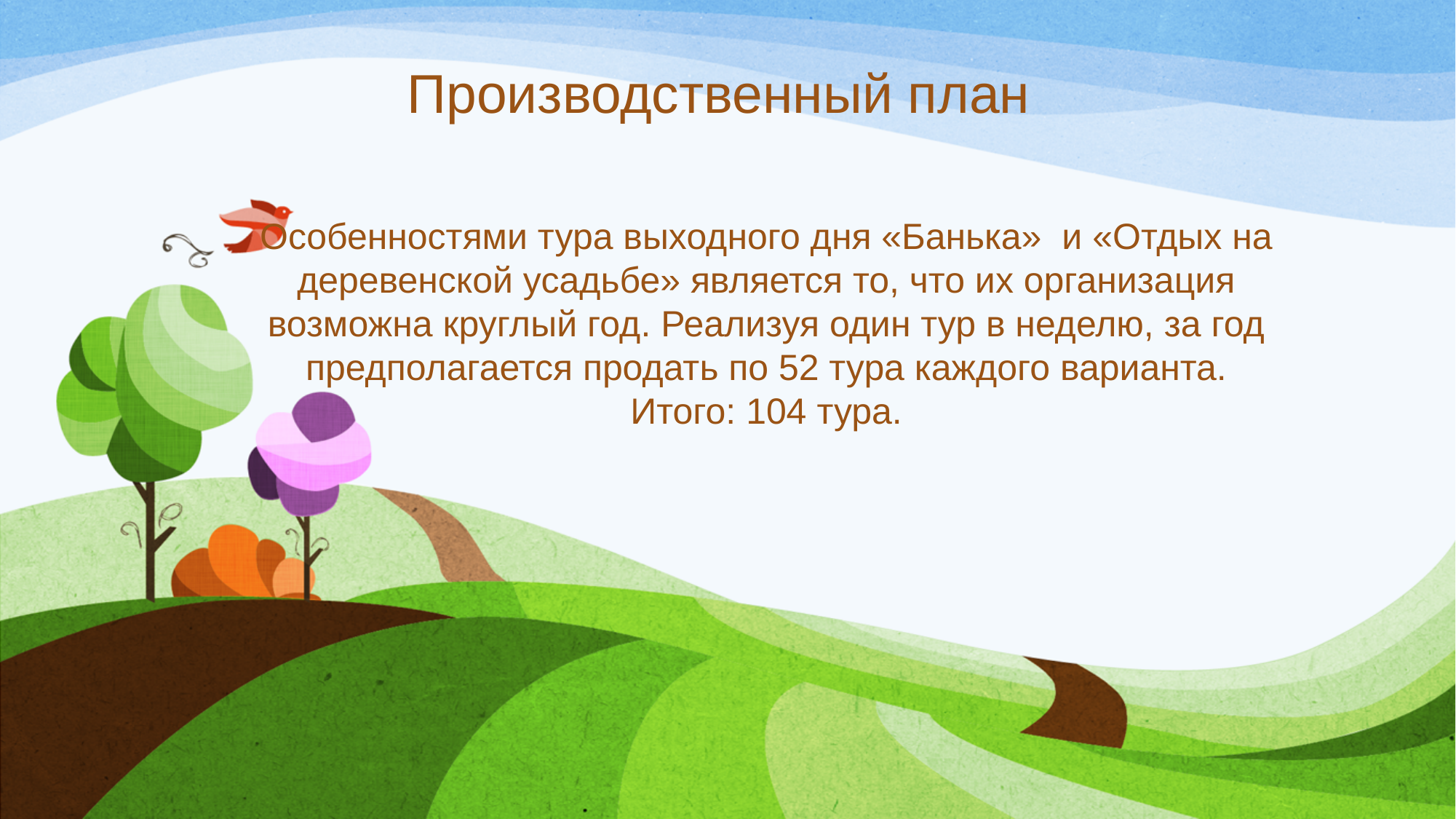

Производственный план
#
Особенностями тура выходного дня «Банька»  и «Отдых на деревенской усадьбе» является то, что их организация возможна круглый год. Реализуя один тур в неделю, за год предполагается продать по 52 тура каждого варианта. Итого: 104 тура.